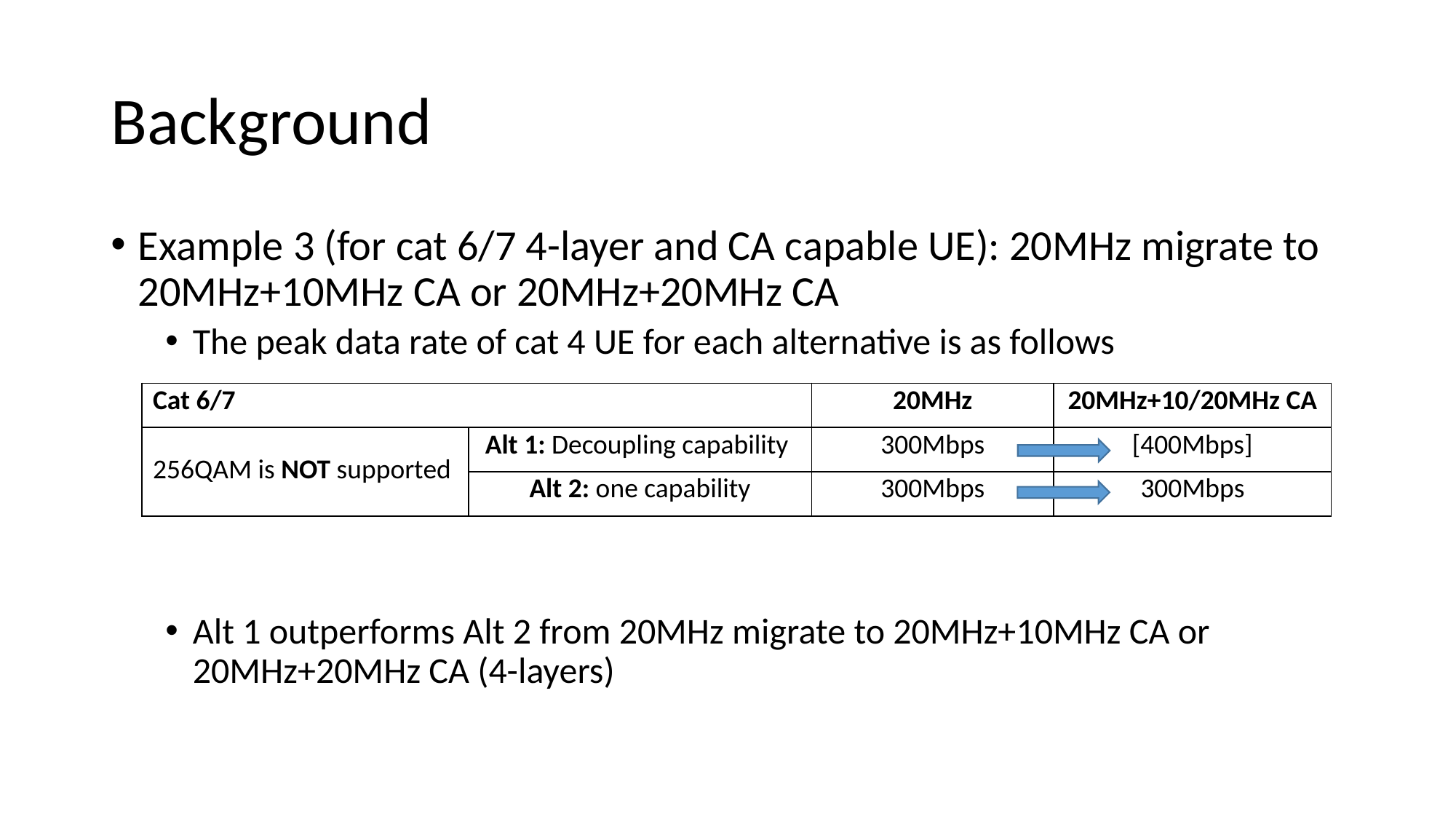

# Background
Example 3 (for cat 6/7 4-layer and CA capable UE): 20MHz migrate to 20MHz+10MHz CA or 20MHz+20MHz CA
The peak data rate of cat 4 UE for each alternative is as follows

Alt 1 outperforms Alt 2 from 20MHz migrate to 20MHz+10MHz CA or 20MHz+20MHz CA (4-layers)

| Cat 6/7 |  | 20MHz | 20MHz+10/20MHz CA |
| --- | --- | --- | --- |
| 256QAM is NOT supported | Alt 1: Decoupling capability | 300Mbps | [400Mbps] |
|  | Alt 2: one capability | 300Mbps | 300Mbps |